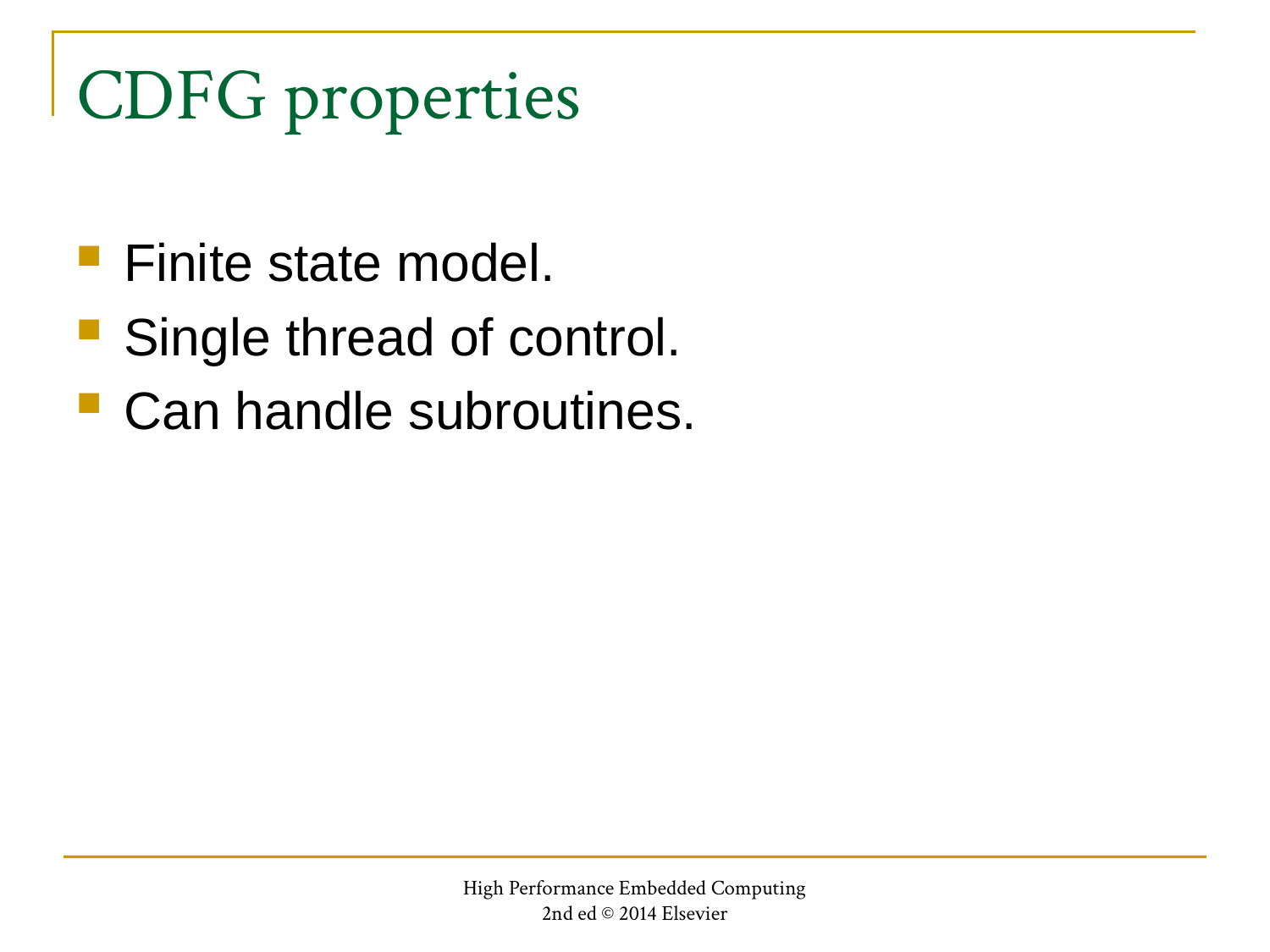

# CDFG properties
Finite state model.
Single thread of control.
Can handle subroutines.
High Performance Embedded Computing 2nd ed © 2014 Elsevier